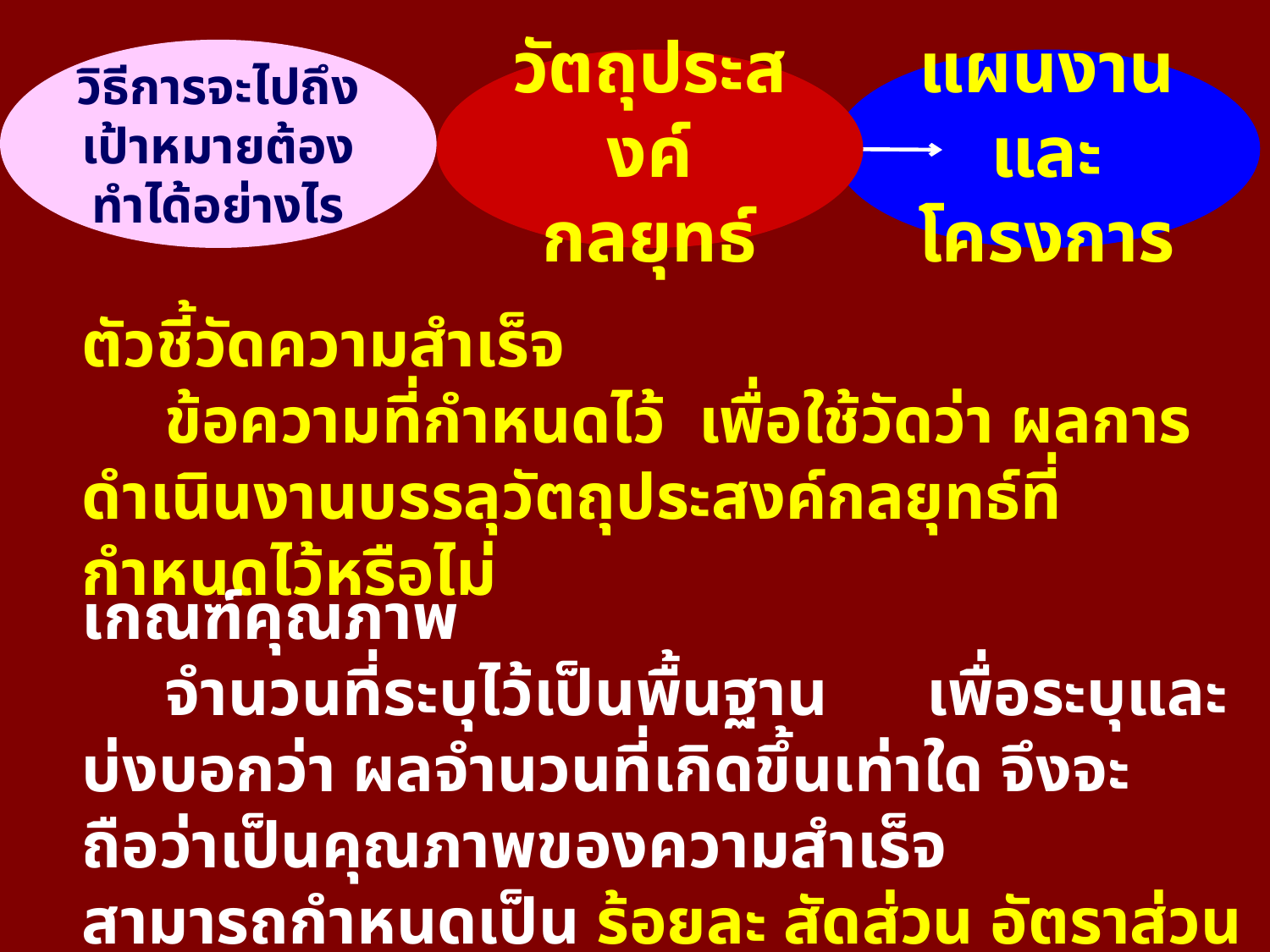

วิธีการจะไปถึงเป้าหมายต้องทำได้อย่างไร
วัตถุประสงค์กลยุทธ์
แผนงานและโครงการ
ตัวชี้วัดความสำเร็จ
     ข้อความที่กำหนดไว้  เพื่อใช้วัดว่า ผลการดำเนินงานบรรลุวัตถุประสงค์กลยุทธ์ที่กำหนดไว้หรือไม่
เกณฑ์คุณภาพ
     จำนวนที่ระบุไว้เป็นพื้นฐาน      เพื่อระบุและบ่งบอกว่า ผลจำนวนที่เกิดขึ้นเท่าใด จึงจะถือว่าเป็นคุณภาพของความสำเร็จ
สามารถกำหนดเป็น ร้อยละ สัดส่วน อัตราส่วน ได้